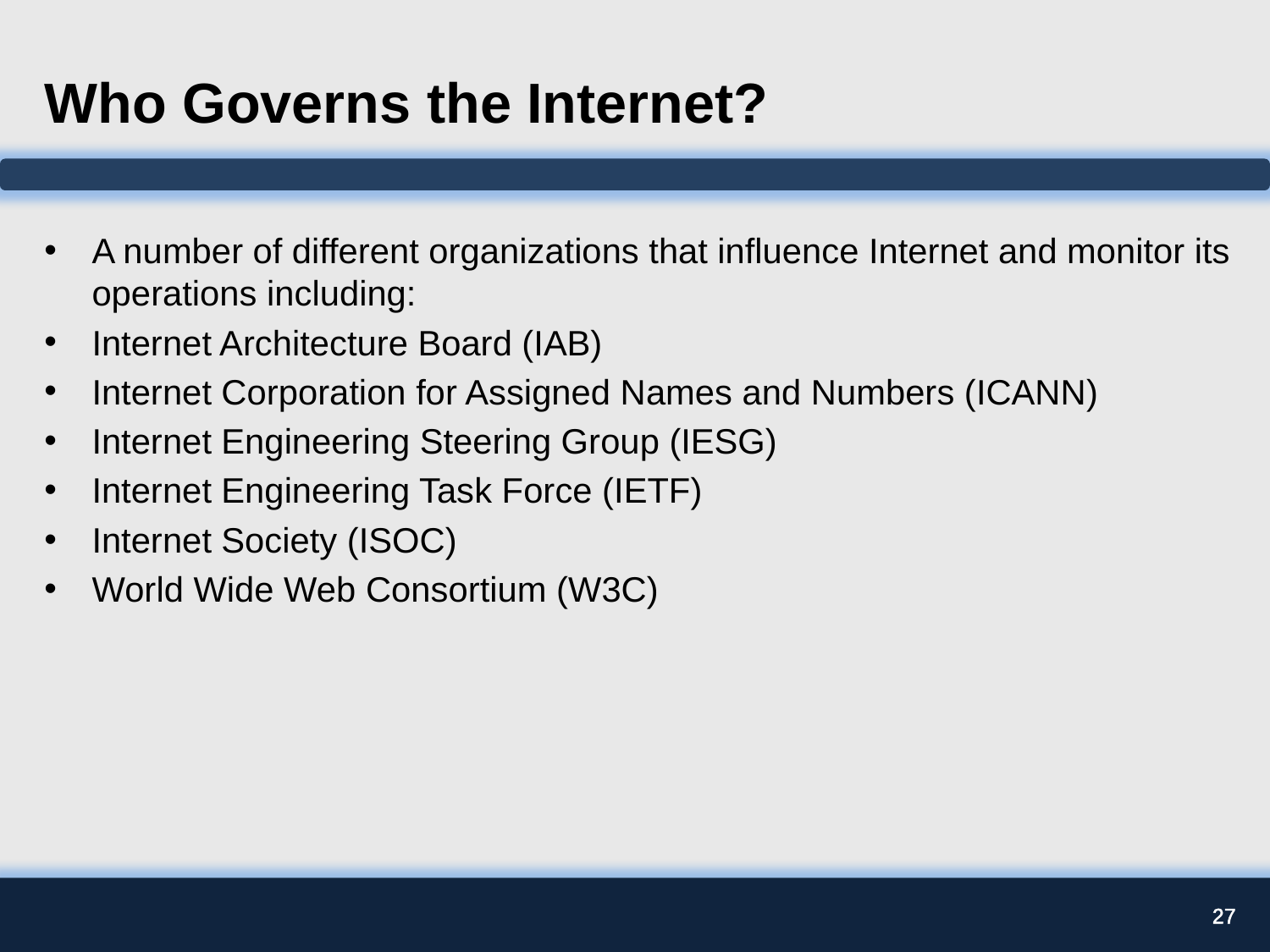

# Who Governs the Internet?
A number of different organizations that influence Internet and monitor its operations including:
Internet Architecture Board (IAB)
Internet Corporation for Assigned Names and Numbers (ICANN)
Internet Engineering Steering Group (IESG)
Internet Engineering Task Force (IETF)
Internet Society (ISOC)
World Wide Web Consortium (W3C)

27